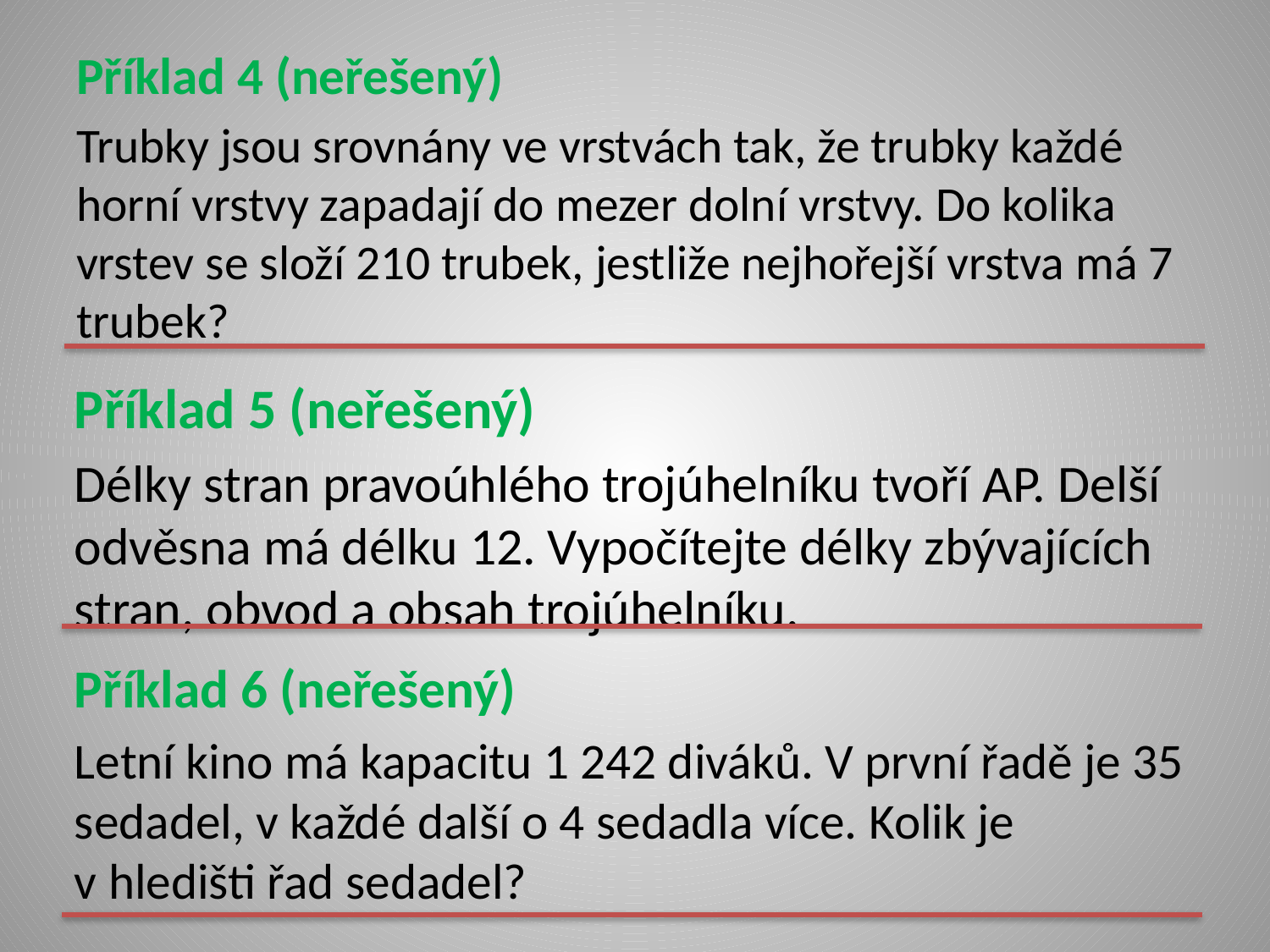

Příklad 4 (neřešený)
Trubky jsou srovnány ve vrstvách tak, že trubky každé horní vrstvy zapadají do mezer dolní vrstvy. Do kolika vrstev se složí 210 trubek, jestliže nejhořejší vrstva má 7 trubek?
Příklad 5 (neřešený)
Délky stran pravoúhlého trojúhelníku tvoří AP. Delší odvěsna má délku 12. Vypočítejte délky zbývajících stran, obvod a obsah trojúhelníku.
Příklad 6 (neřešený)
Letní kino má kapacitu 1 242 diváků. V první řadě je 35 sedadel, v každé další o 4 sedadla více. Kolik je
v hledišti řad sedadel?